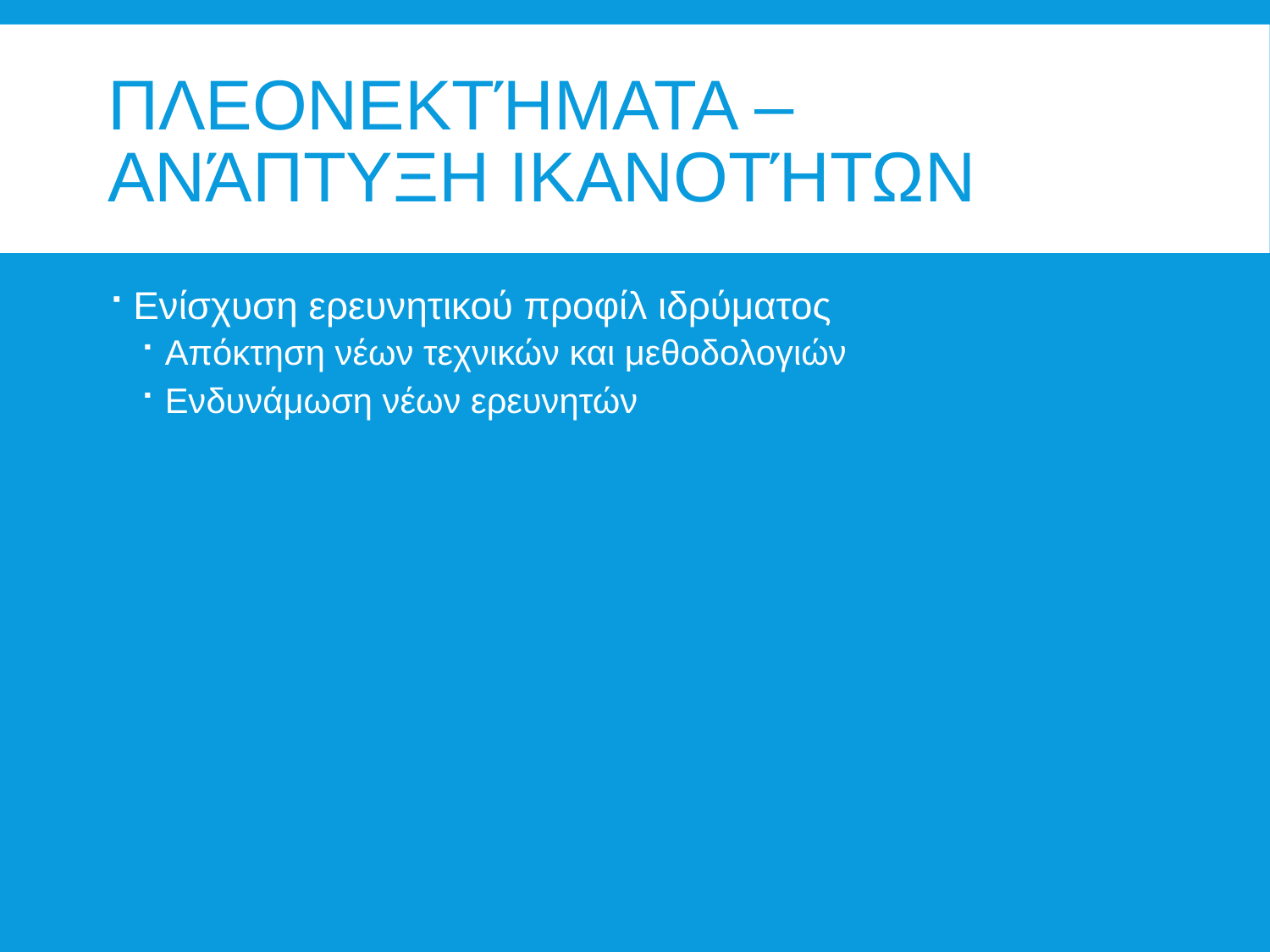

# Πλεονεκτήματα – Ανάπτυξη Ικανοτήτων
Ενίσχυση ερευνητικού προφίλ ιδρύματος
Απόκτηση νέων τεχνικών και μεθοδολογιών
Ενδυνάμωση νέων ερευνητών